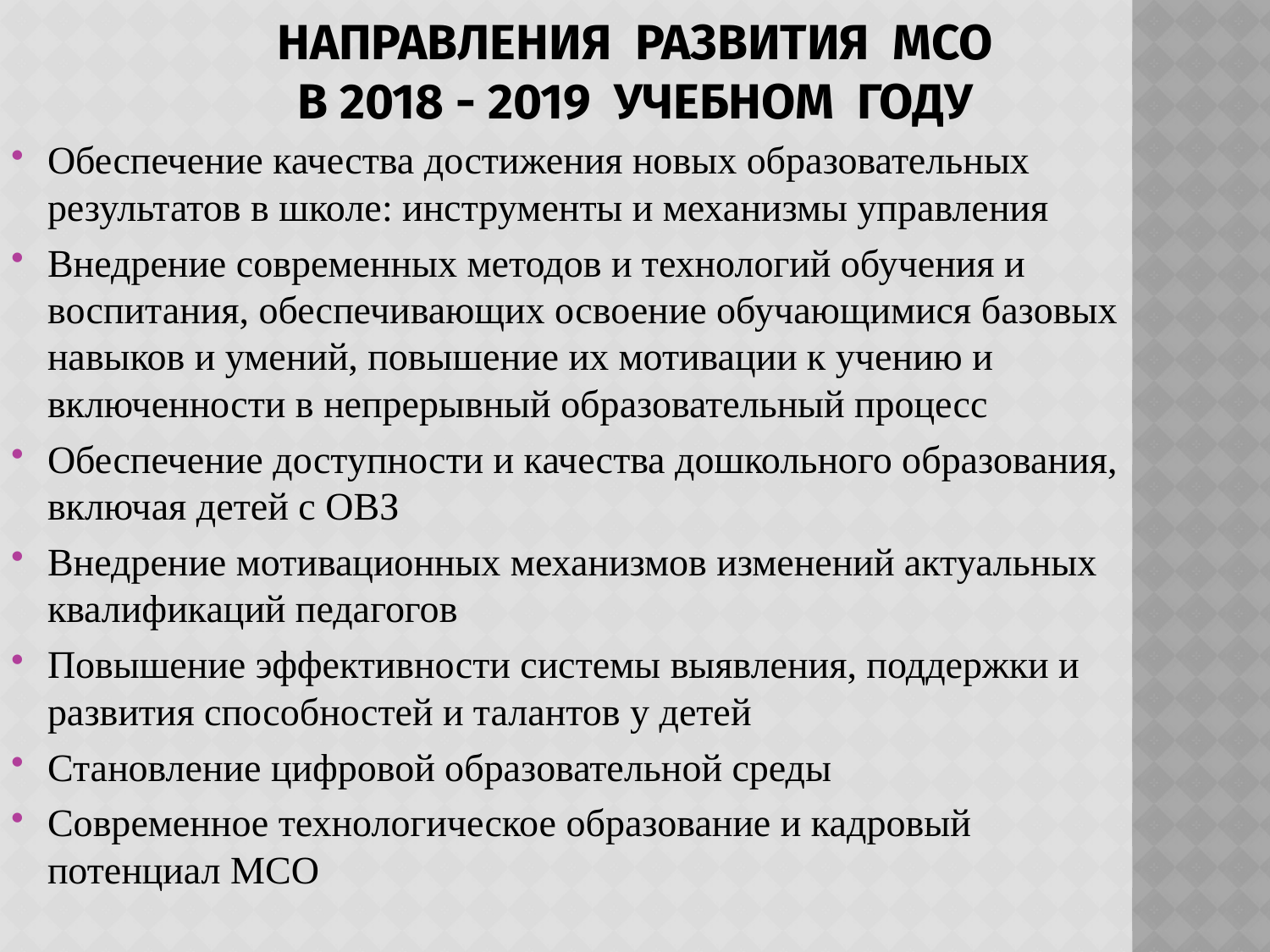

# Направления  развития  МСО в 2018 - 2019  учебном  году
Обеспечение качества достижения новых образовательных результатов в школе: инструменты и механизмы управления
Внедрение современных методов и технологий обучения и воспитания, обеспечивающих освоение обучающимися базовых навыков и умений, повышение их мотивации к учению и включенности в непрерывный образовательный процесс
Обеспечение доступности и качества дошкольного образования, включая детей с ОВЗ
Внедрение мотивационных механизмов изменений актуальных квалификаций педагогов
Повышение эффективности системы выявления, поддержки и развития способностей и талантов у детей
Становление цифровой образовательной среды
Современное технологическое образование и кадровый потенциал МСО